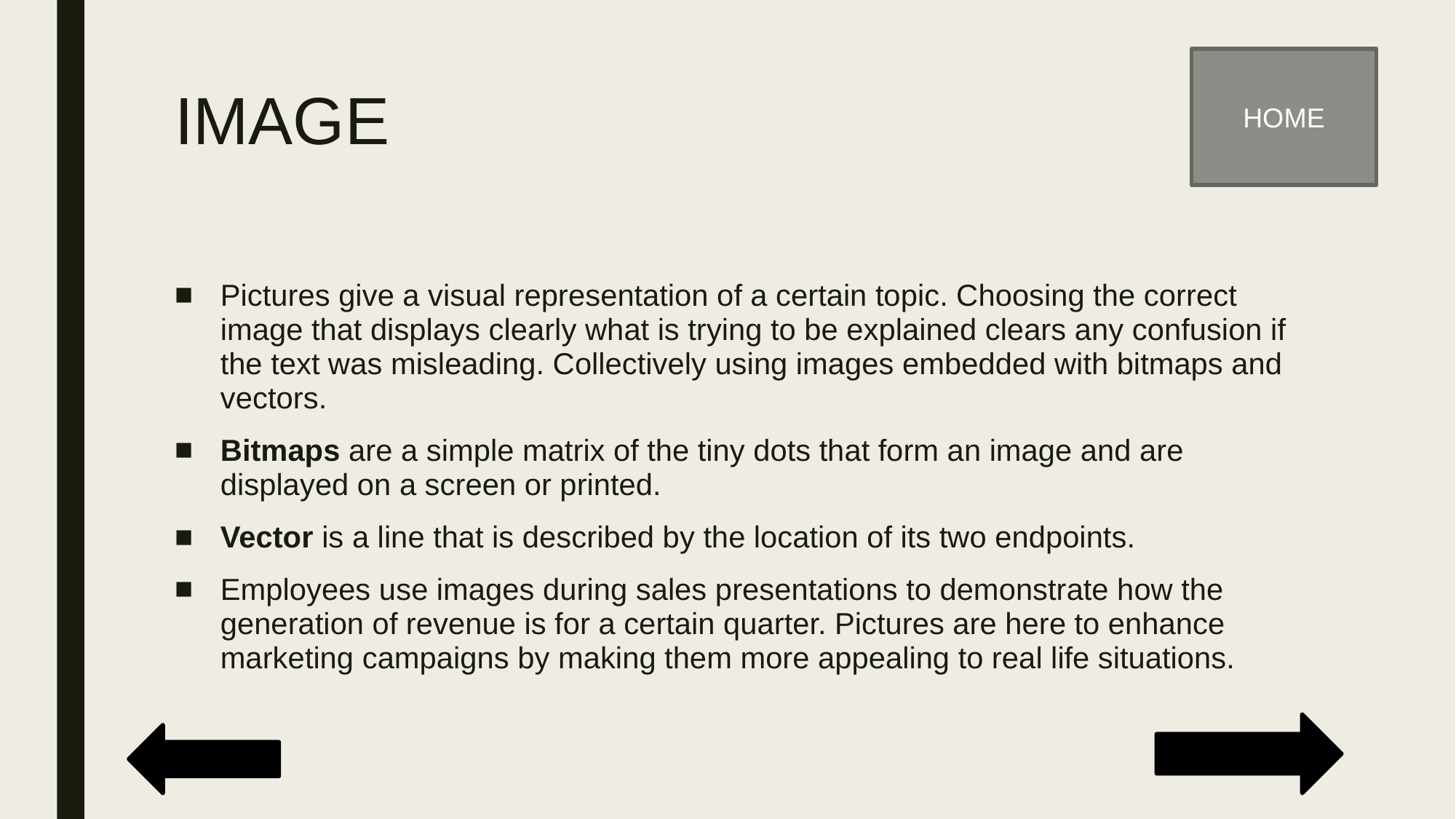

HOME
# IMAGE
Pictures give a visual representation of a certain topic. Choosing the correct image that displays clearly what is trying to be explained clears any confusion if the text was misleading. Collectively using images embedded with bitmaps and vectors.
Bitmaps are a simple matrix of the tiny dots that form an image and are displayed on a screen or printed.
Vector is a line that is described by the location of its two endpoints.
Employees use images during sales presentations to demonstrate how the generation of revenue is for a certain quarter. Pictures are here to enhance marketing campaigns by making them more appealing to real life situations.